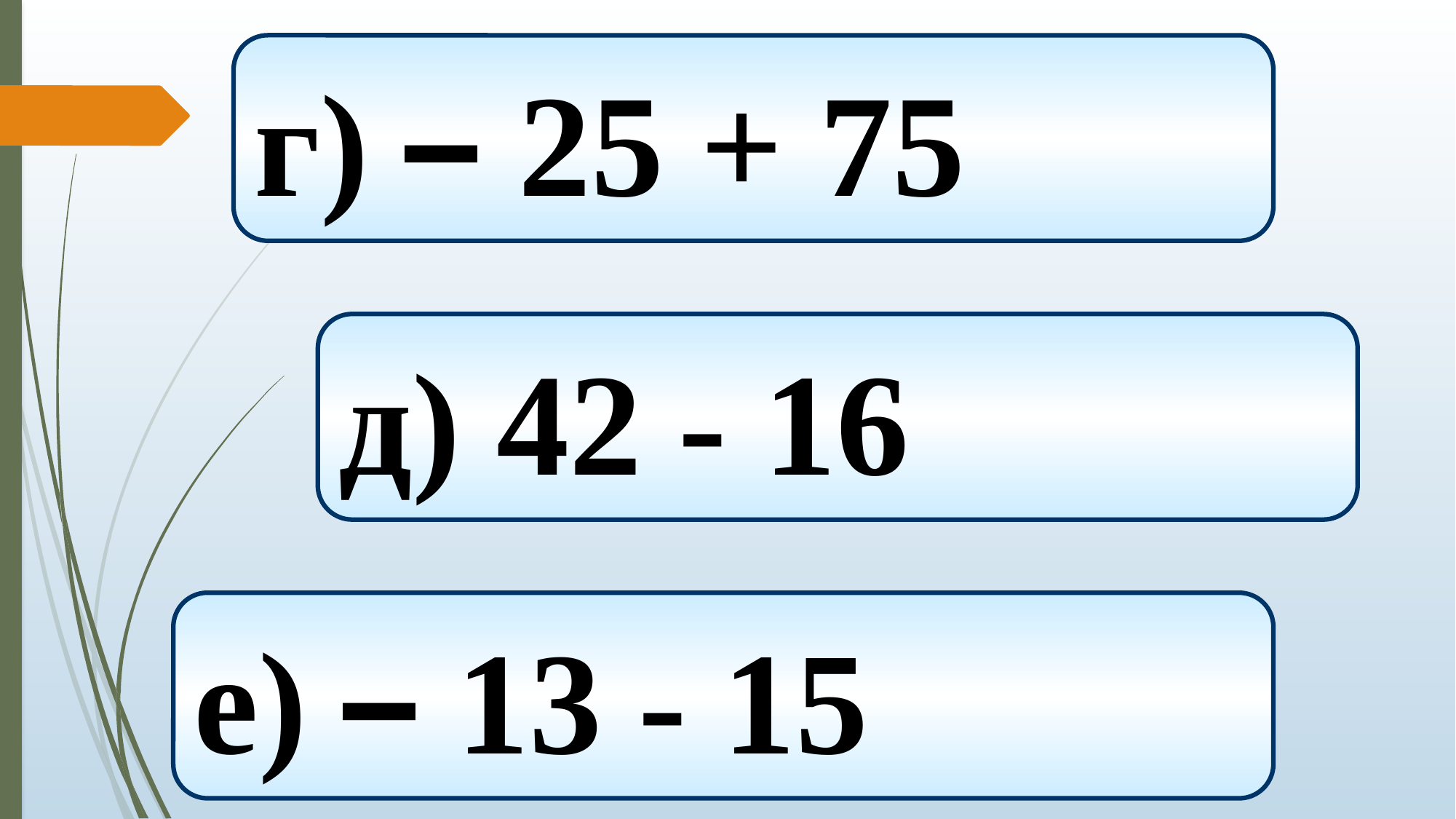

г) – 25 + 75
д) 42 - 16
е) – 13 - 15